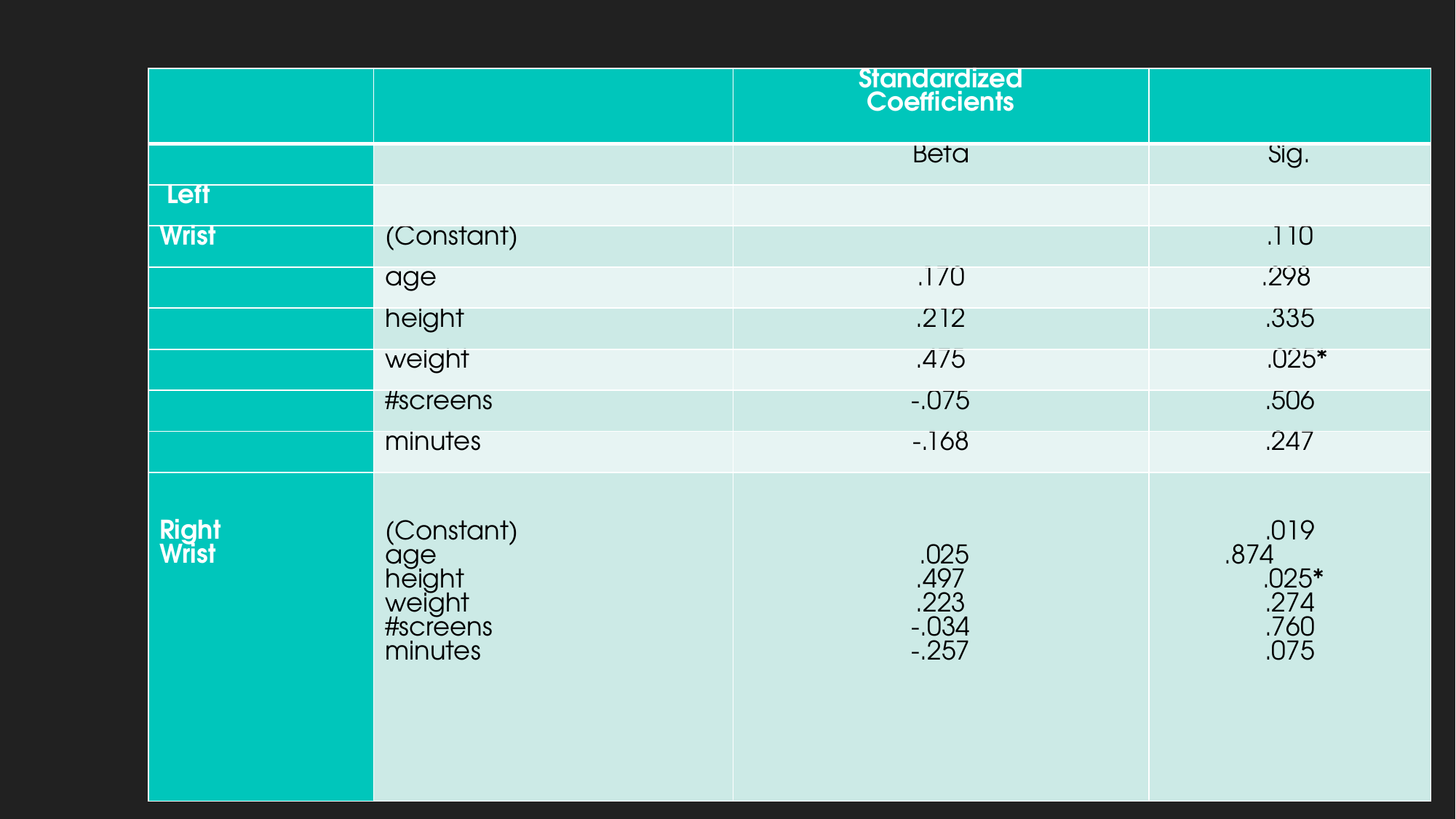

|  |  | Standardized Coefficients |  |
| --- | --- | --- | --- |
|  |  | Beta | Sig. |
| Left |  |  |  |
| Wrist | (Constant) |  | .110 |
|  | age | .170 | .298 |
|  | height | .212 | .335 |
|  | weight | .475 | .025\* |
|  | #screens | -.075 | .506 |
|  | minutes | -.168 | .247 |
| Right Wrist | (Constant) age height weight #screens minutes | .025 .497 .223 -.034 -.257 | .019 .874 .025\* .274 .760 .075 |